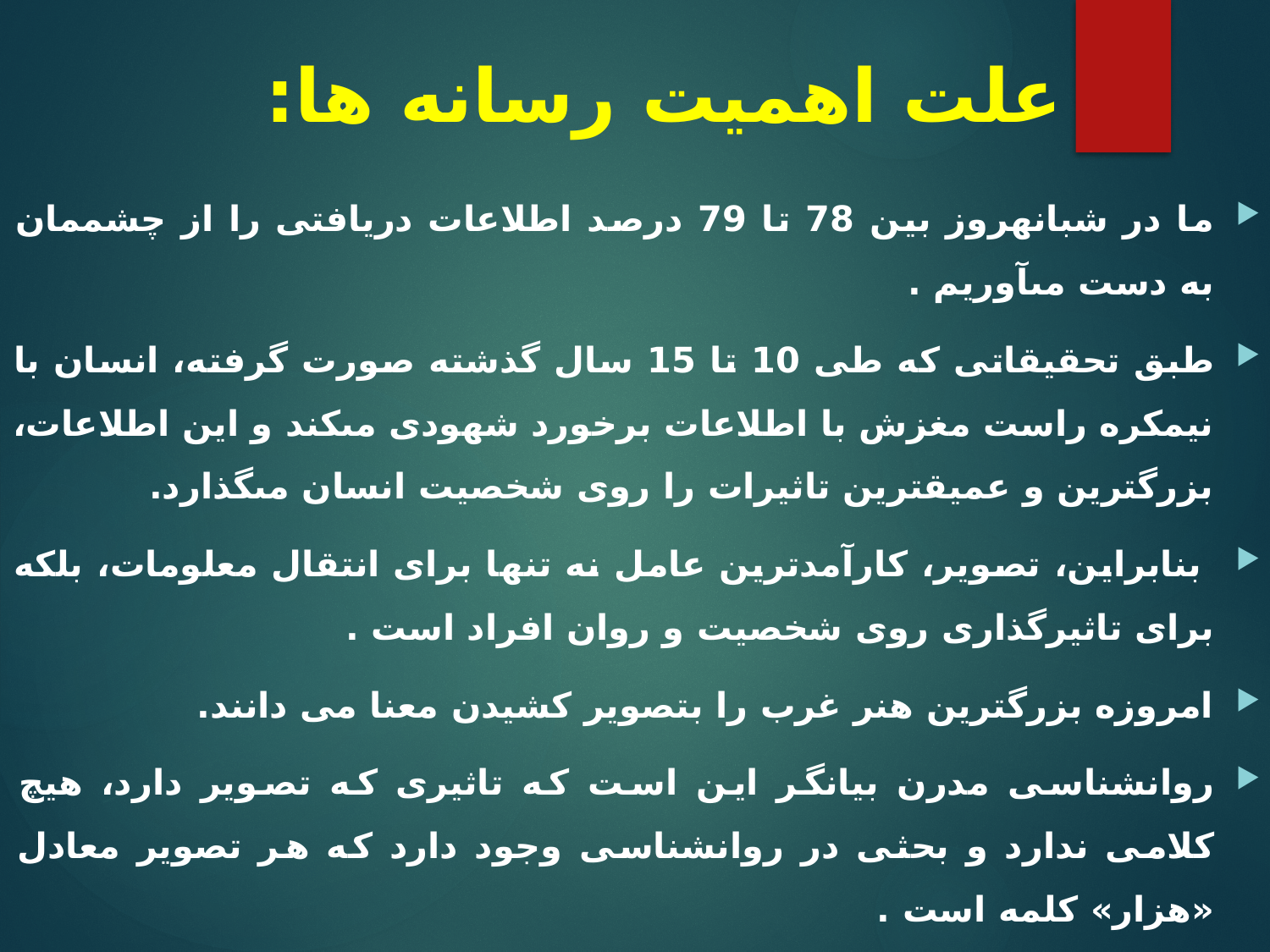

# علت اهمیت رسانه ها:
ما در شبانه‏روز بین 78 تا 79 درصد اطلاعات دریافتى را از چشممان به دست مى‏آوریم .
طبق تحقیقاتى که طى 10 تا 15 سال گذشته صورت گرفته، انسان با نیمکره راست مغزش با اطلاعات برخورد شهودى مى‏کند و این اطلاعات، بزرگ‏ترین و عمیق‏ترین تاثیرات را روى شخصیت انسان مى‏گذارد.
 بنابراین، تصویر، کارآمدترین عامل نه تنها براى انتقال معلومات، بلکه براى تاثیرگذارى روى شخصیت و روان افراد است .
امروزه بزرگترین هنر غرب را بتصویر کشیدن معنا می دانند.
روان‏شناسى مدرن بیانگر این است که تاثیرى که تصویر دارد، هیچ کلامى ندارد و بحثى در روان‏شناسى وجود دارد که هر تصویر معادل «هزار» کلمه است .